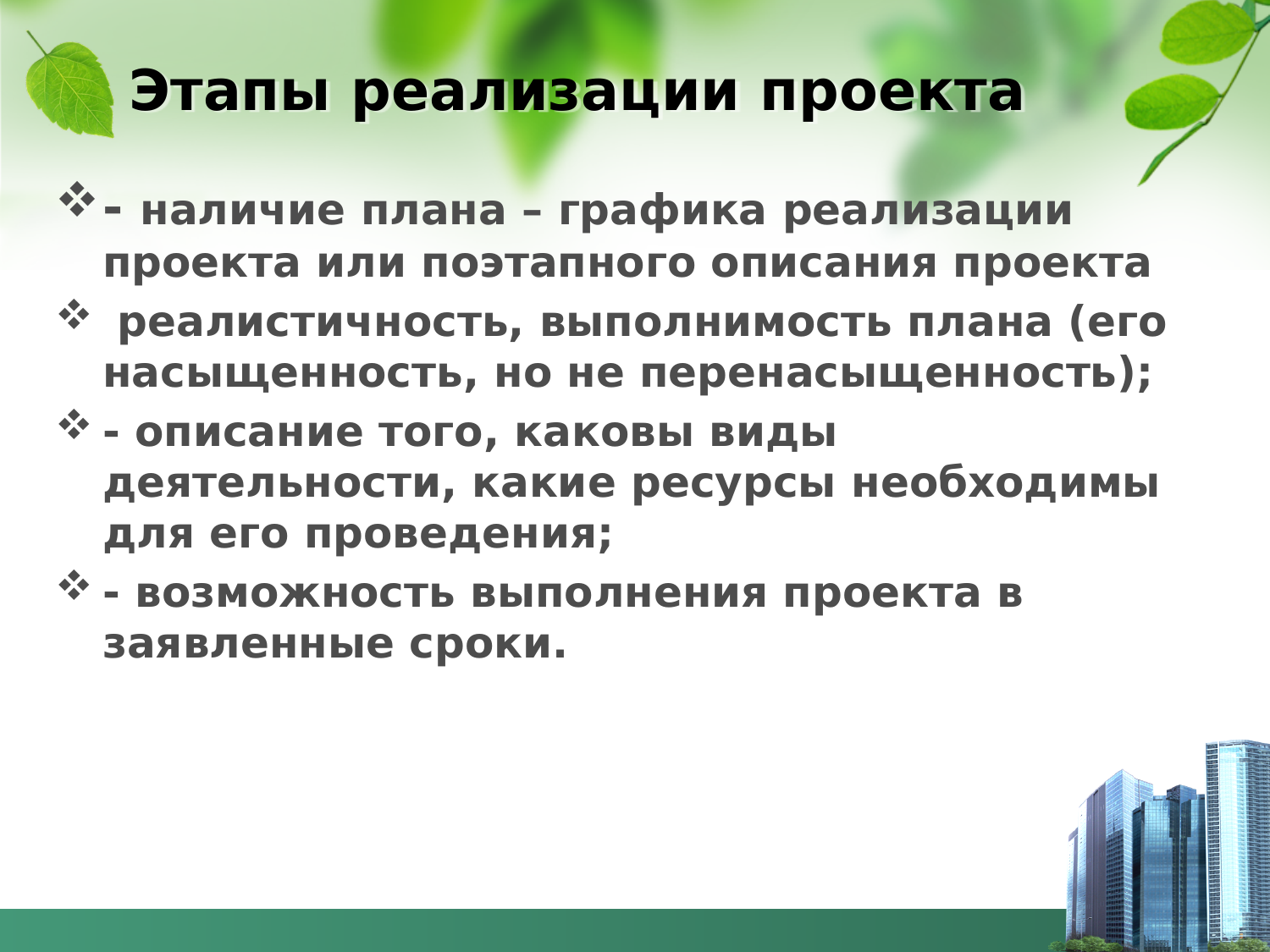

# Этапы реализации проекта
- наличие плана – графика реализации проекта или поэтапного описания проекта
 реалистичность, выполнимость плана (его насыщенность, но не перенасыщенность);
- описание того, каковы виды деятельности, какие ресурсы необходимы для его проведения;
- возможность выполнения проекта в заявленные сроки.